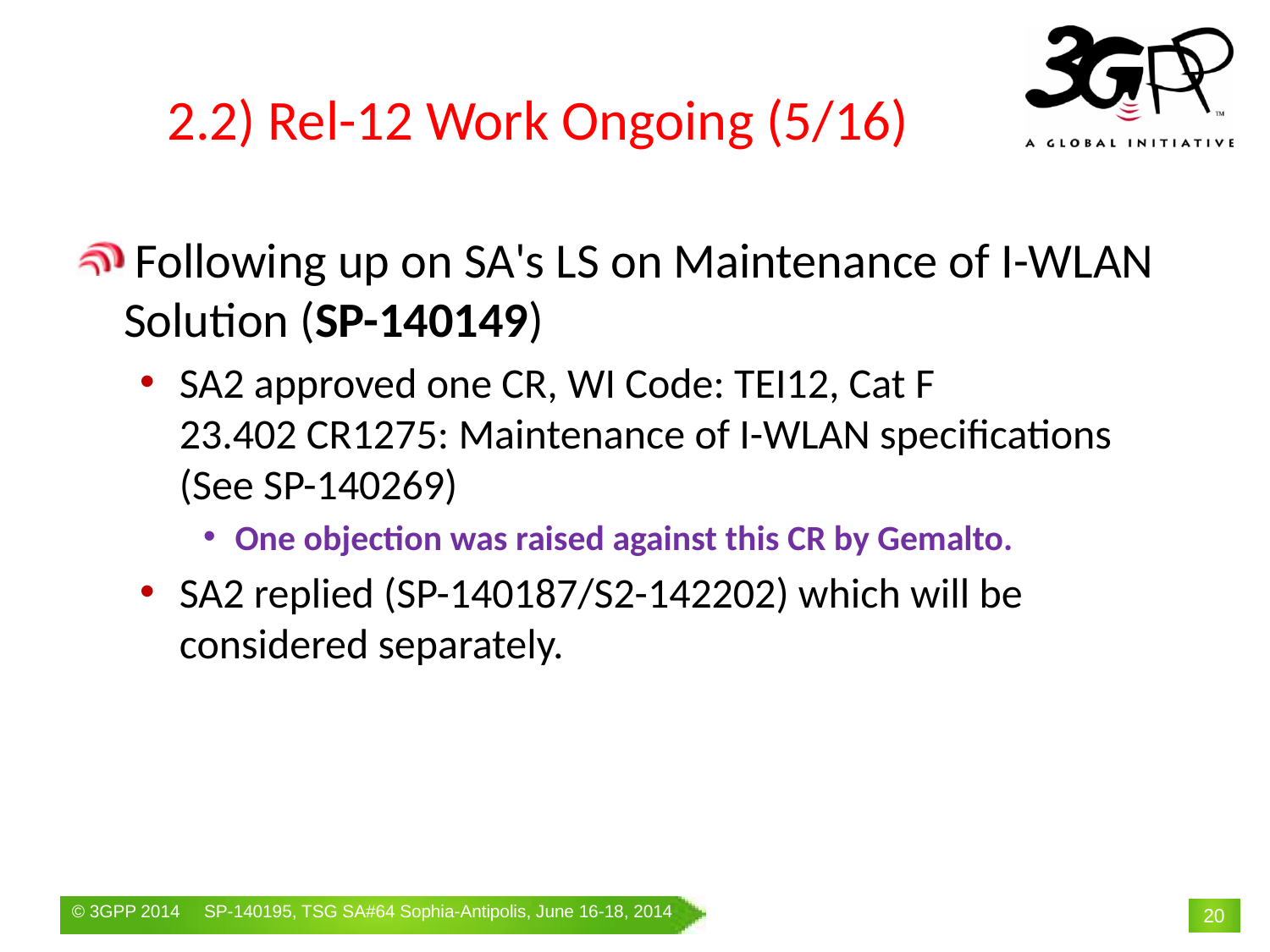

# 2.2) Rel-12 Work Ongoing (5/16)
 Following up on SA's LS on Maintenance of I-WLAN Solution (SP-140149)
SA2 approved one CR, WI Code: TEI12, Cat F
23.402 CR1275: Maintenance of I-WLAN specifications (See SP-140269)
One objection was raised against this CR by Gemalto.
SA2 replied (SP-140187/S2-142202) which will be considered separately.